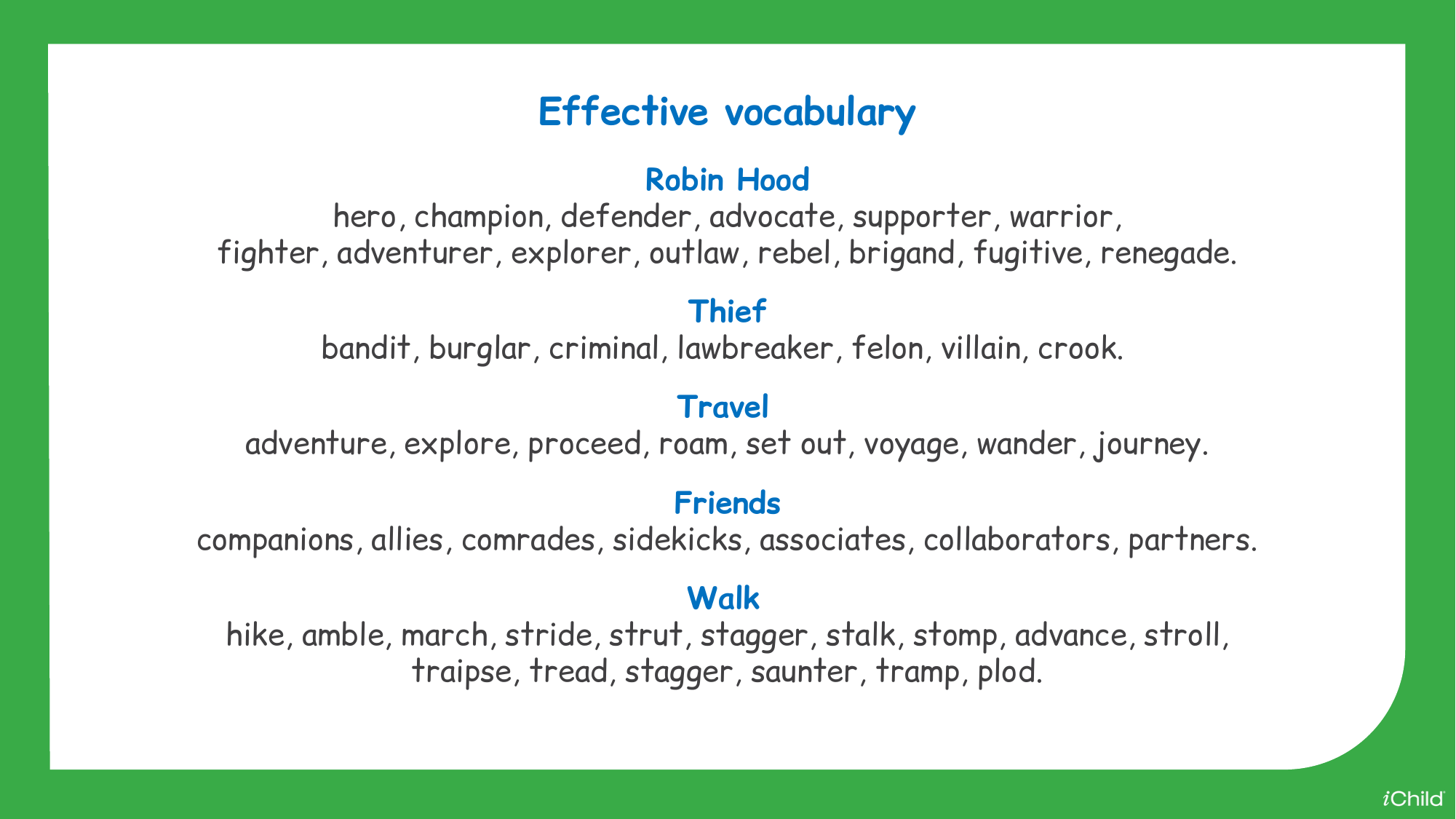

Effective vocabulary
Robin Hood
hero, champion, defender, advocate, supporter, warrior,
fighter, adventurer, explorer, outlaw, rebel, brigand, fugitive, renegade.
Thief
bandit, burglar, criminal, lawbreaker, felon, villain, crook.
Travel
adventure, explore, proceed, roam, set out, voyage, wander, journey.
Friends
companions, allies, comrades, sidekicks, associates, collaborators, partners.
Walk
hike, amble, march, stride, strut, stagger, stalk, stomp, advance, stroll,
traipse, tread, stagger, saunter, tramp, plod.